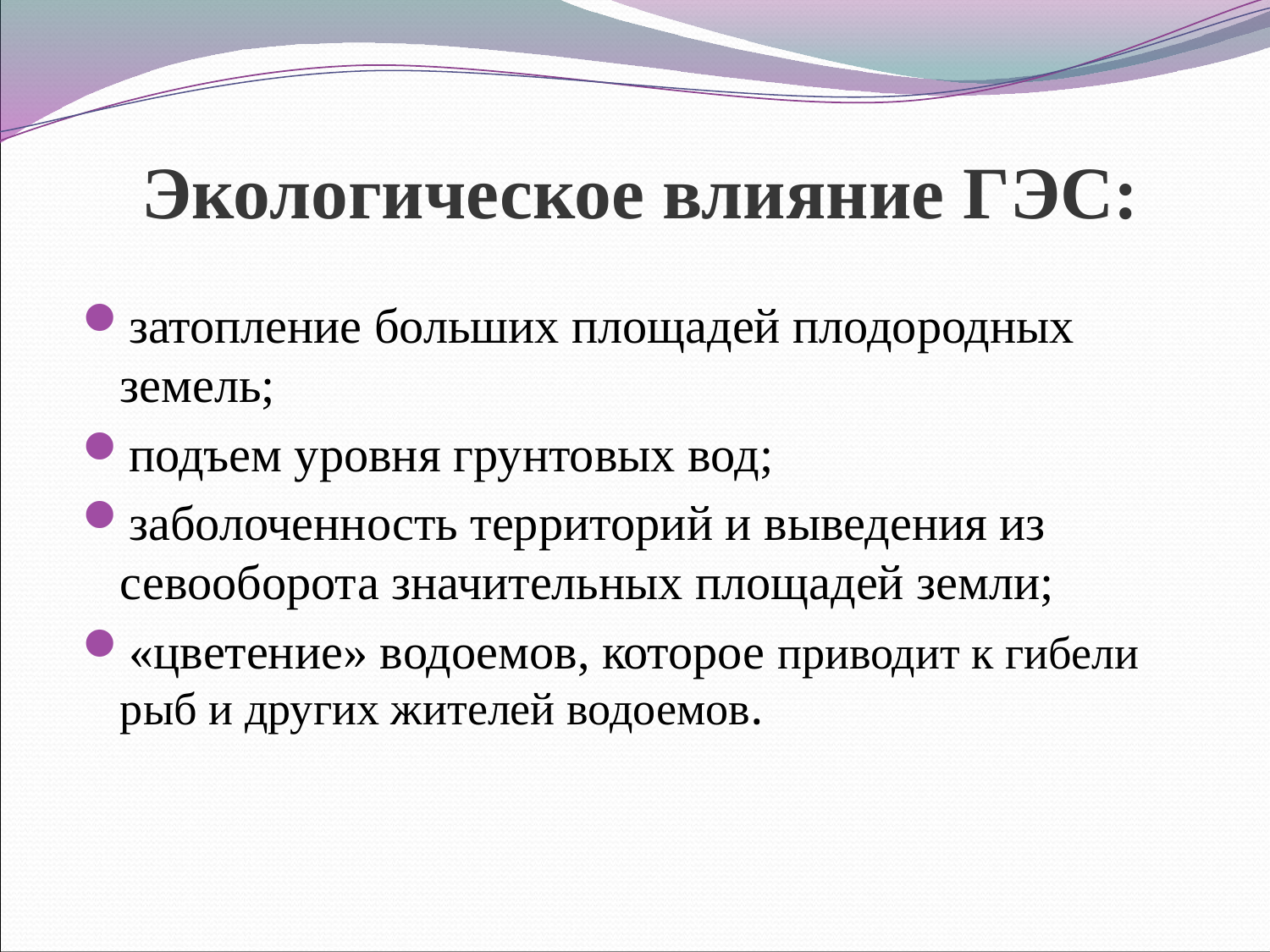

Экологическое влияние ГЭС:
затопление больших площадей плодородных земель;
подъем уровня грунтовых вод;
заболоченность территорий и выведения из севооборота значительных площадей земли;
«цветение» водоемов, которое приводит к гибели рыб и других жителей водоемов.